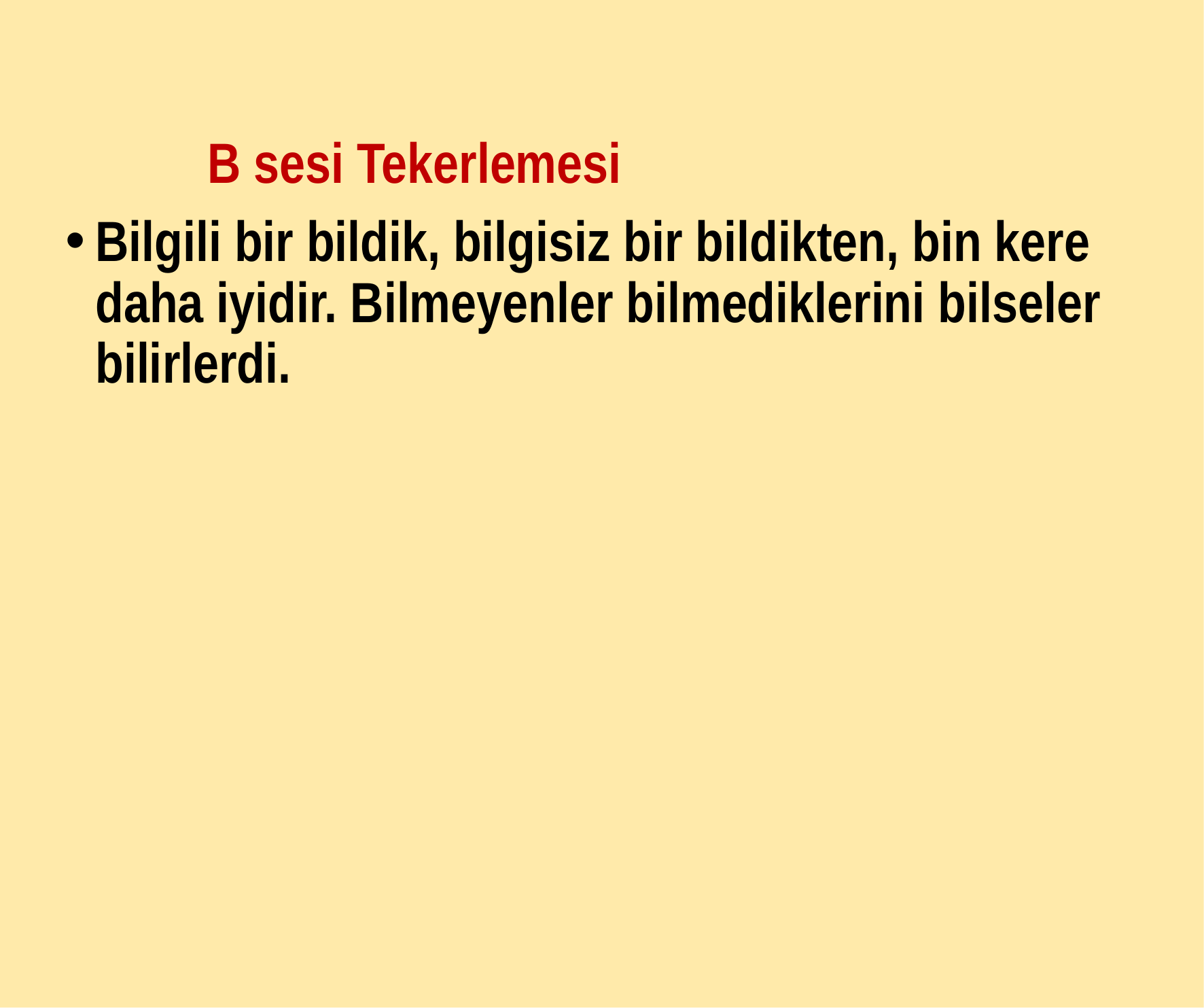

B sesi Tekerlemesi
Bilgili bir bildik, bilgisiz bir bildikten, bin kere daha iyidir. Bilmeyenler bilmediklerini bilseler bilirlerdi.